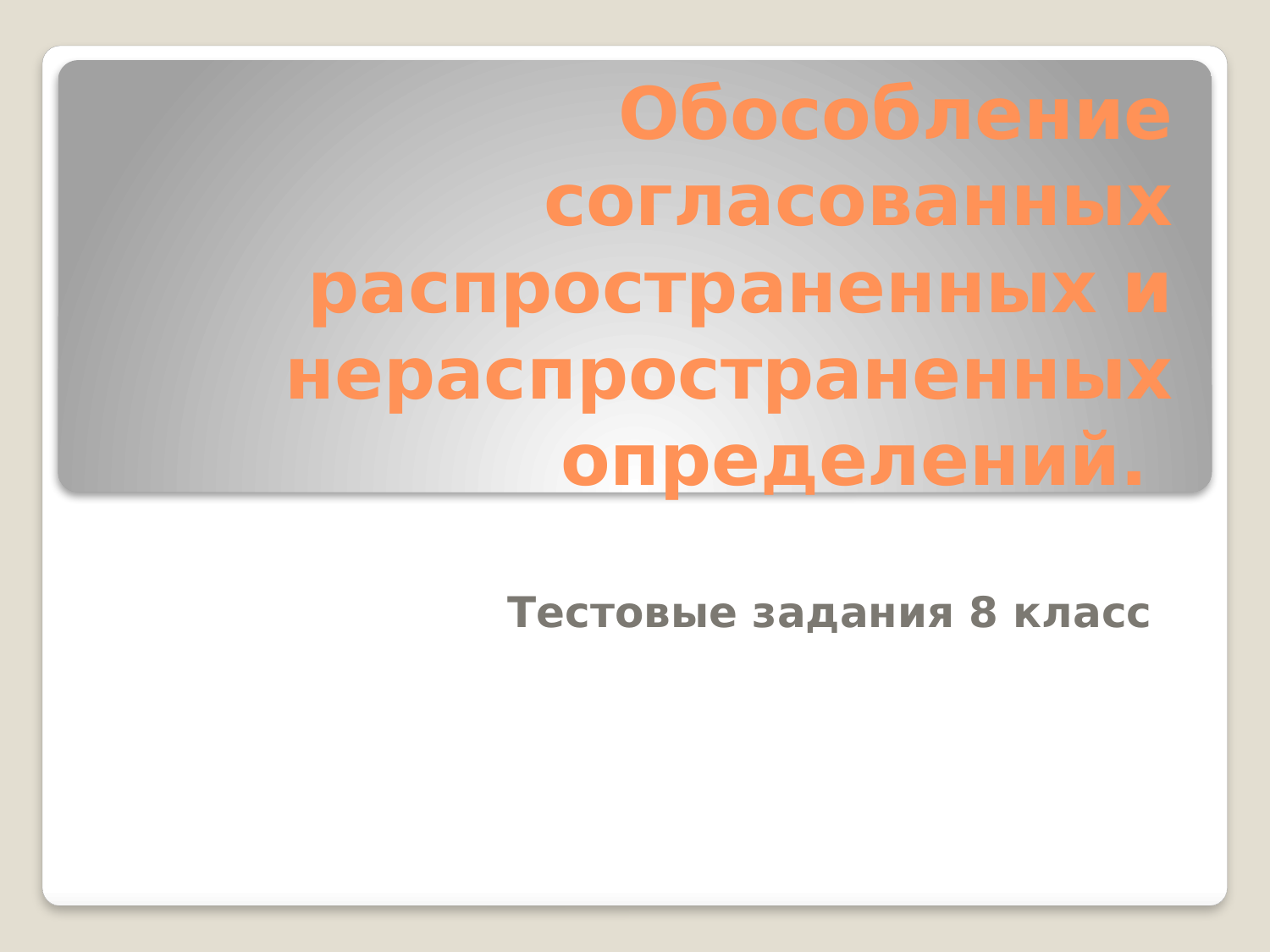

# Обособление согласованных распространенных и нераспространенных определений.
Тестовые задания 8 класс